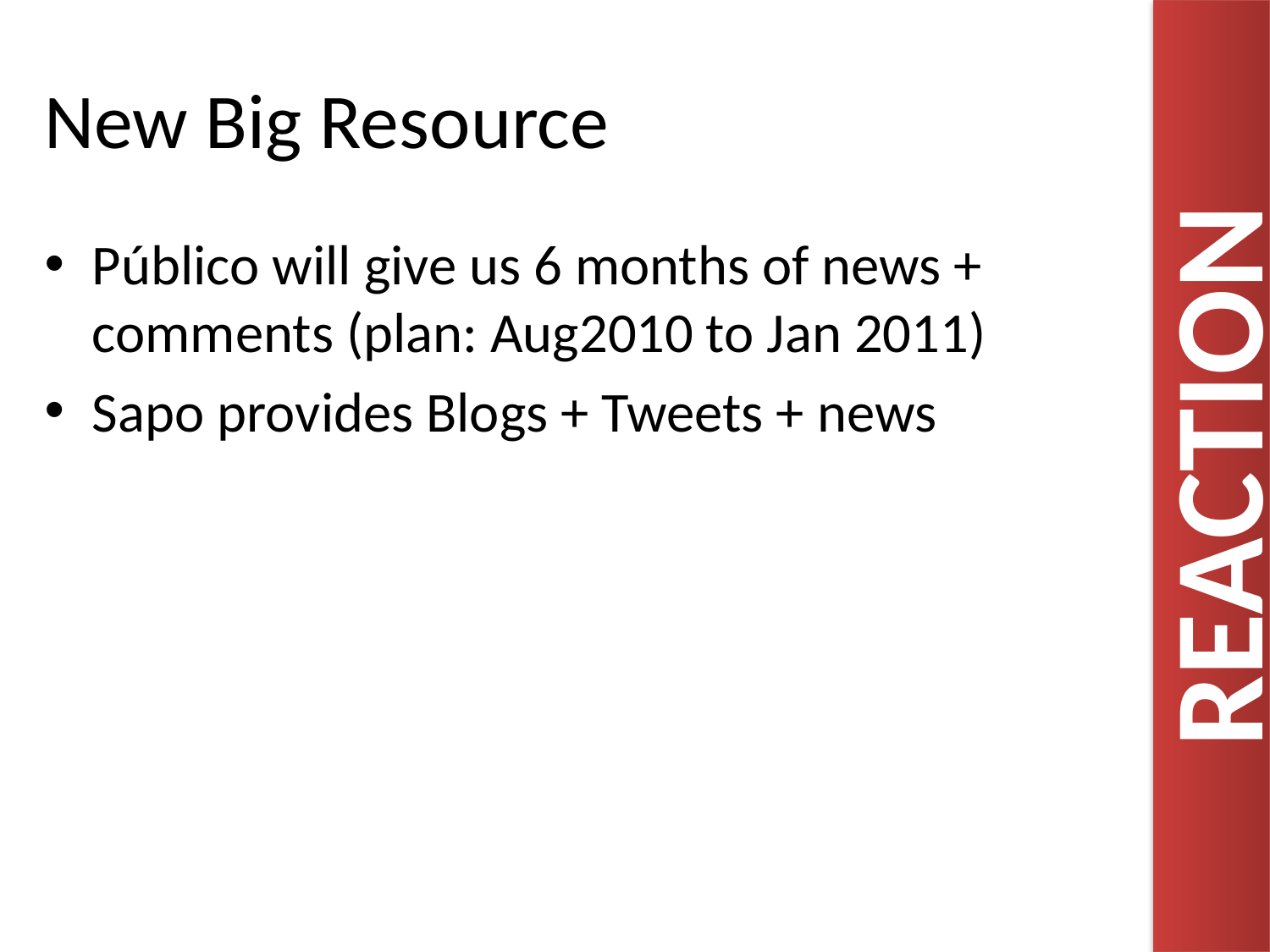

# New Big Resource
Público will give us 6 months of news + comments (plan: Aug2010 to Jan 2011)
Sapo provides Blogs + Tweets + news